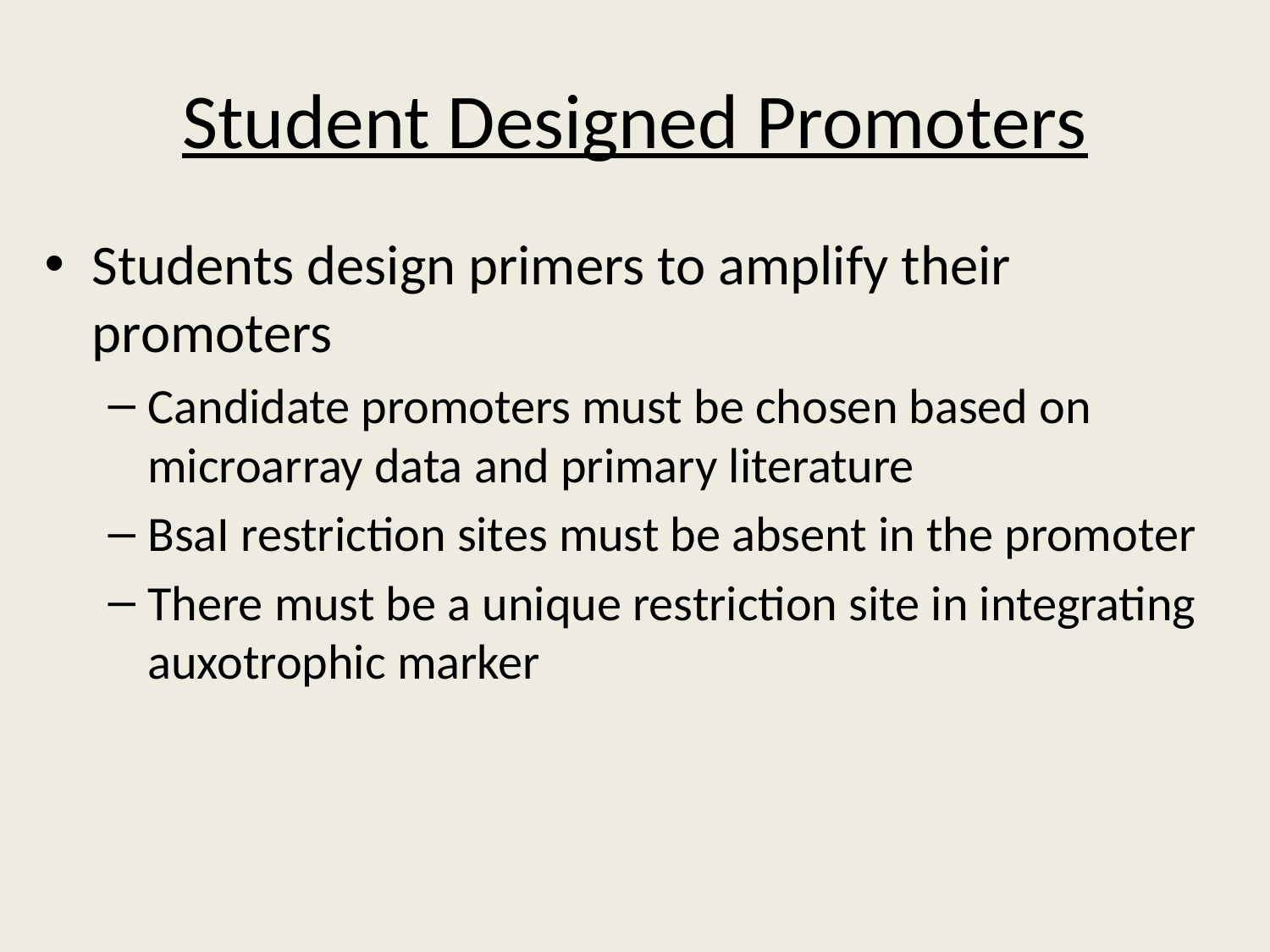

# Student Designed Promoters
Students design primers to amplify their promoters
Candidate promoters must be chosen based on microarray data and primary literature
BsaI restriction sites must be absent in the promoter
There must be a unique restriction site in integrating auxotrophic marker